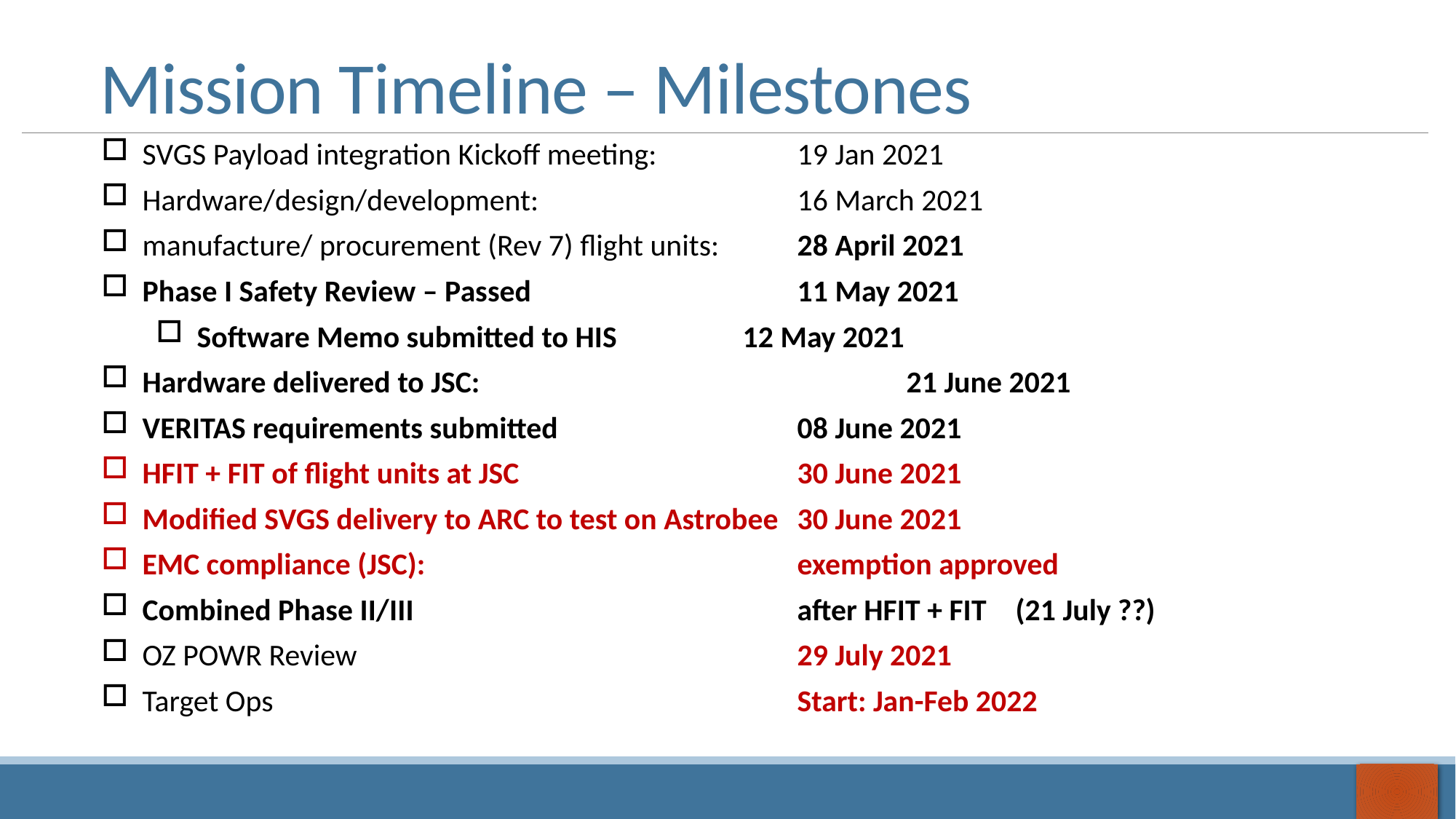

# Mission Timeline – Milestones
SVGS Payload integration Kickoff meeting:  		19 Jan 2021
Hardware/design/development:			16 March 2021
manufacture/ procurement (Rev 7) flight units:	28 April 2021
Phase I Safety Review – Passed			11 May 2021
Software Memo submitted to HIS		12 May 2021
Hardware delivered to JSC:				21 June 2021
VERITAS requirements submitted			08 June 2021
HFIT + FIT of flight units at JSC			30 June 2021
Modified SVGS delivery to ARC to test on Astrobee	30 June 2021
EMC compliance (JSC):				exemption approved
Combined Phase II/III				after HFIT + FIT	(21 July ??)
OZ POWR Review					29 July 2021
Target Ops					Start: Jan-Feb 2022